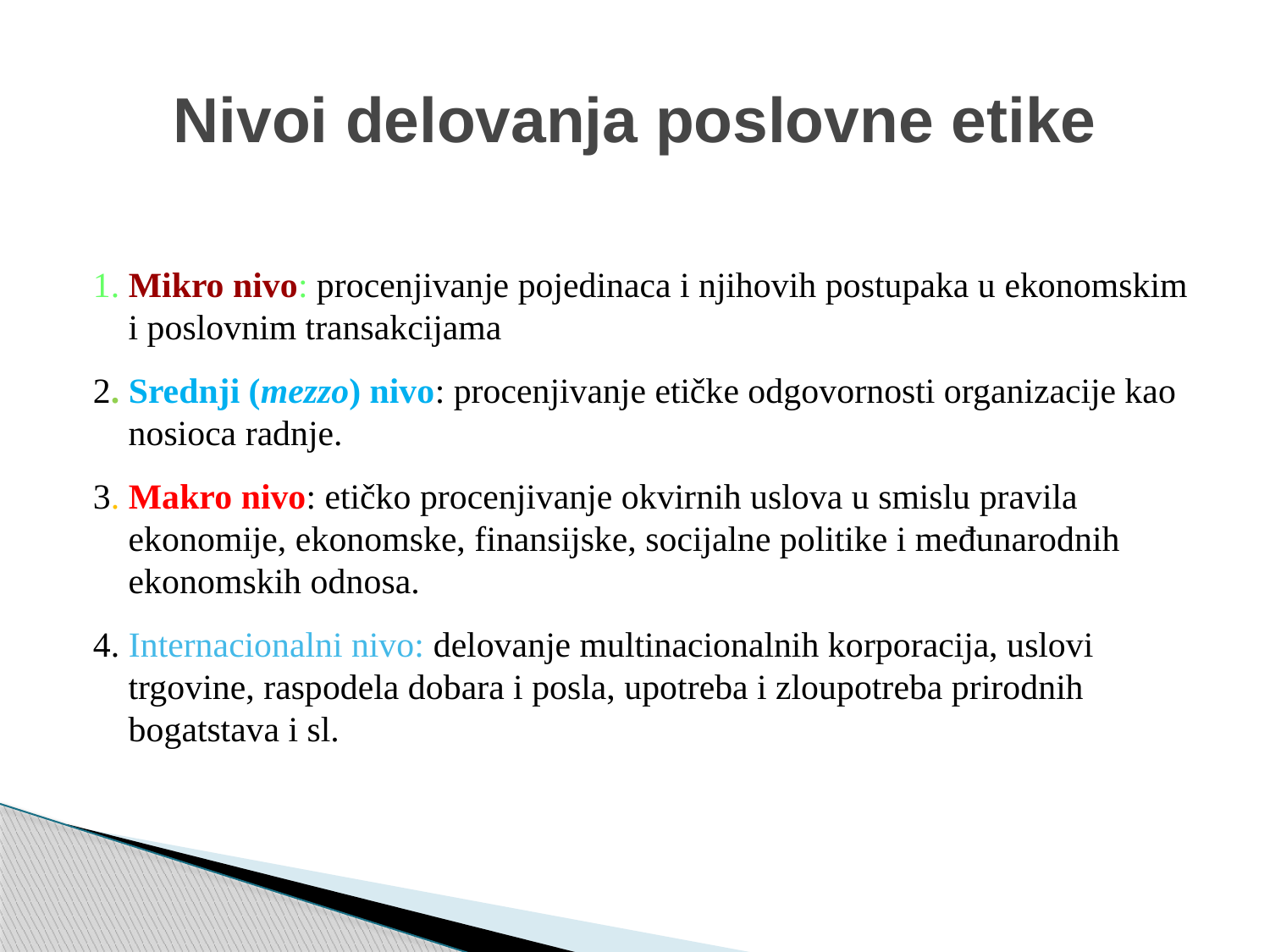

# Nivoi delovanja poslovne etike
1. Mikro nivo: procenjivanje pojedinaca i njihovih postupaka u ekonomskim i poslovnim transakcijama
2. Srednji (mezzo) nivo: procenjivanje etičke odgovornosti organizacije kao nosioca radnje.
3. Makro nivo: etičko procenjivanje okvirnih uslova u smislu pravila ekonomije, ekonomske, finansijske, socijalne politike i međunarodnih ekonomskih odnosa.
4. Internacionalni nivo: delovanje multinacionalnih korporacija, uslovi trgovine, raspodela dobara i posla, upotreba i zloupotreba prirodnih bogatstava i sl.